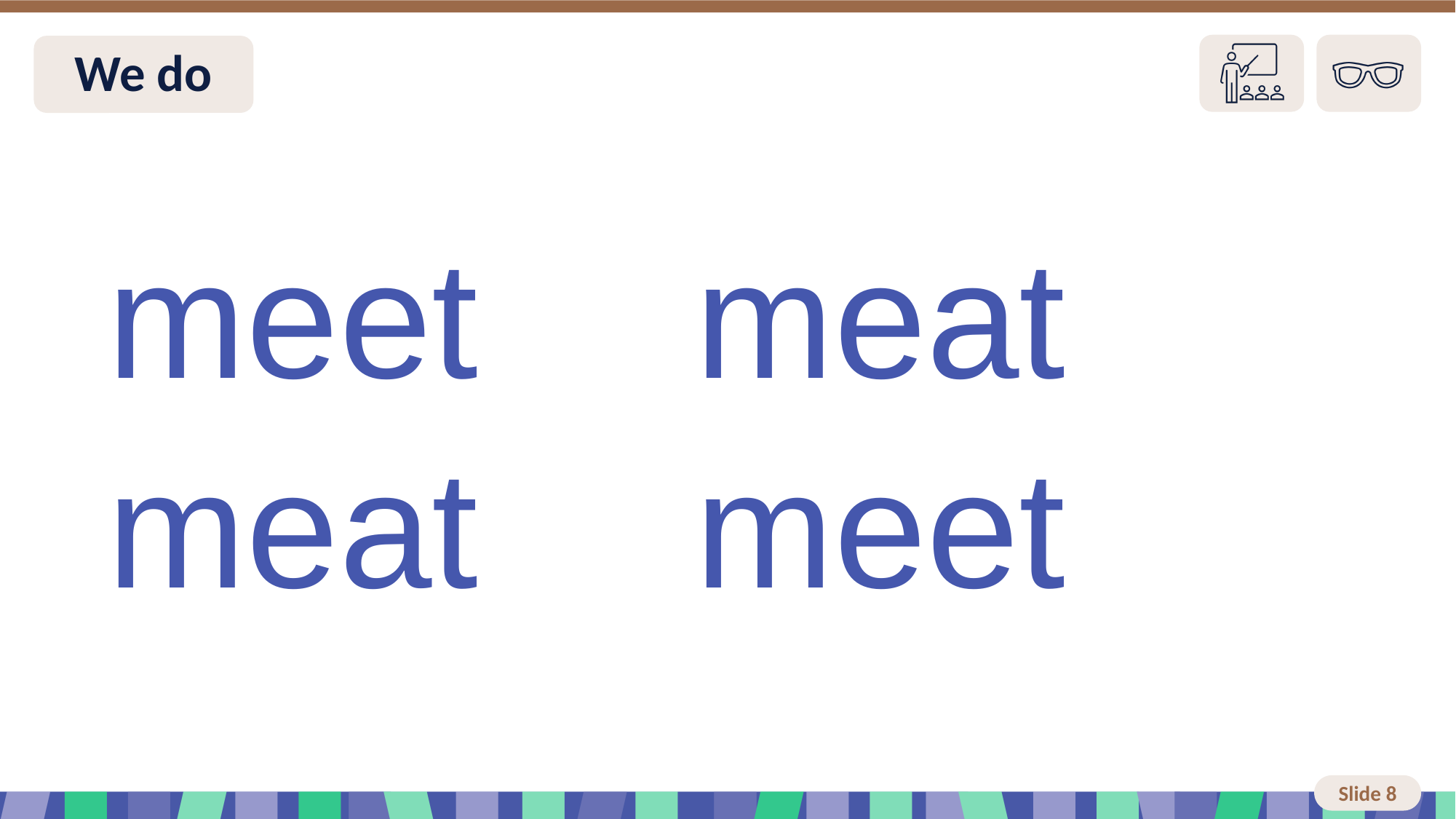

# Slide 8 We do
 meat
 meet
 meat
 meet